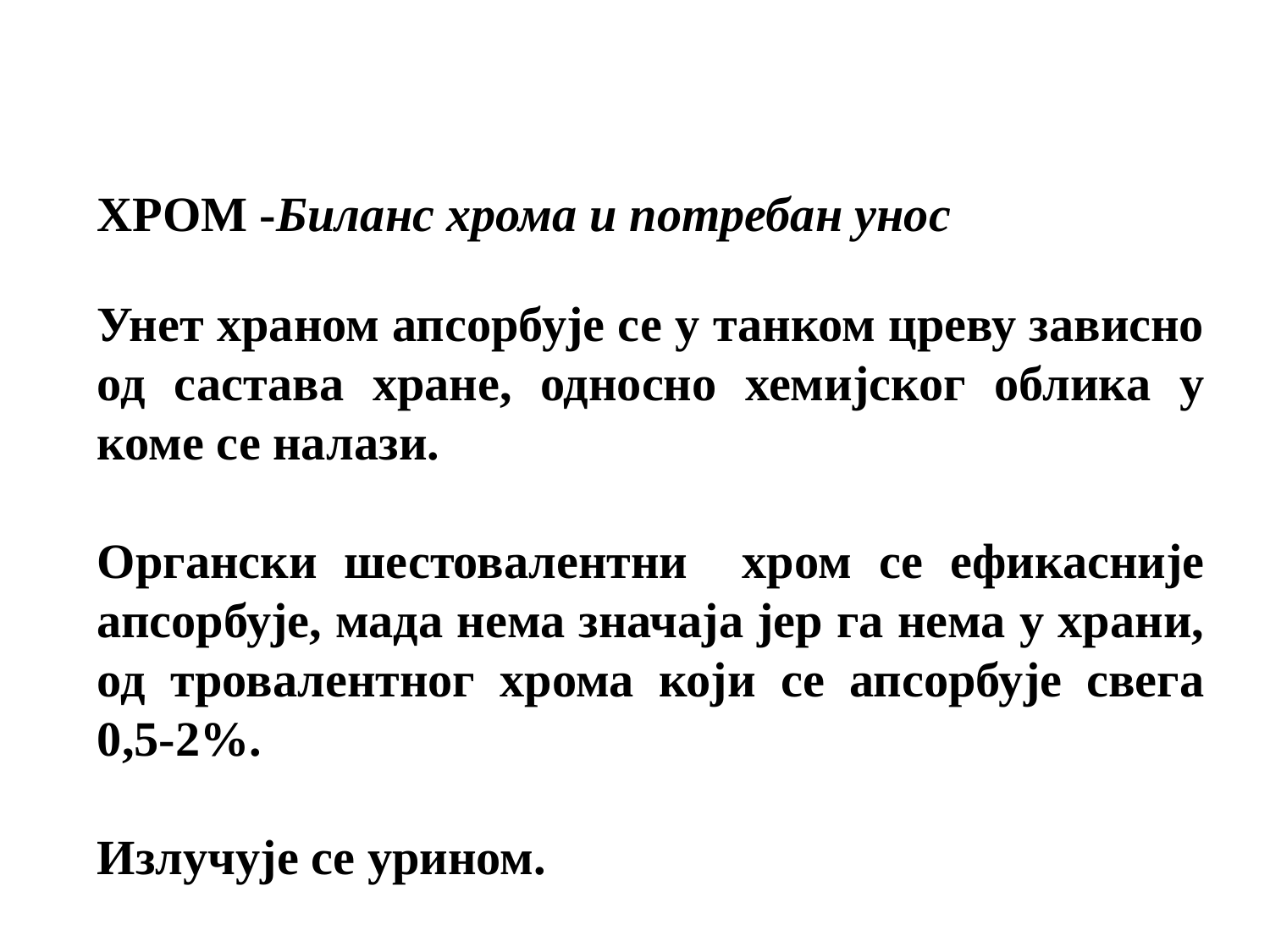

ХРОМ -Биланс хрома и потребан унос

Унет храном апсорбује се у танком цреву зависно од састава хране, односно хемијског облика у коме се налази.

Органски шестовалентни  хром се ефикасније апсорбује, мада нема значаја јер га нема у храни, од тровалентног хрома који се апсорбује свега 0,5-2%.

Излучује се урином.